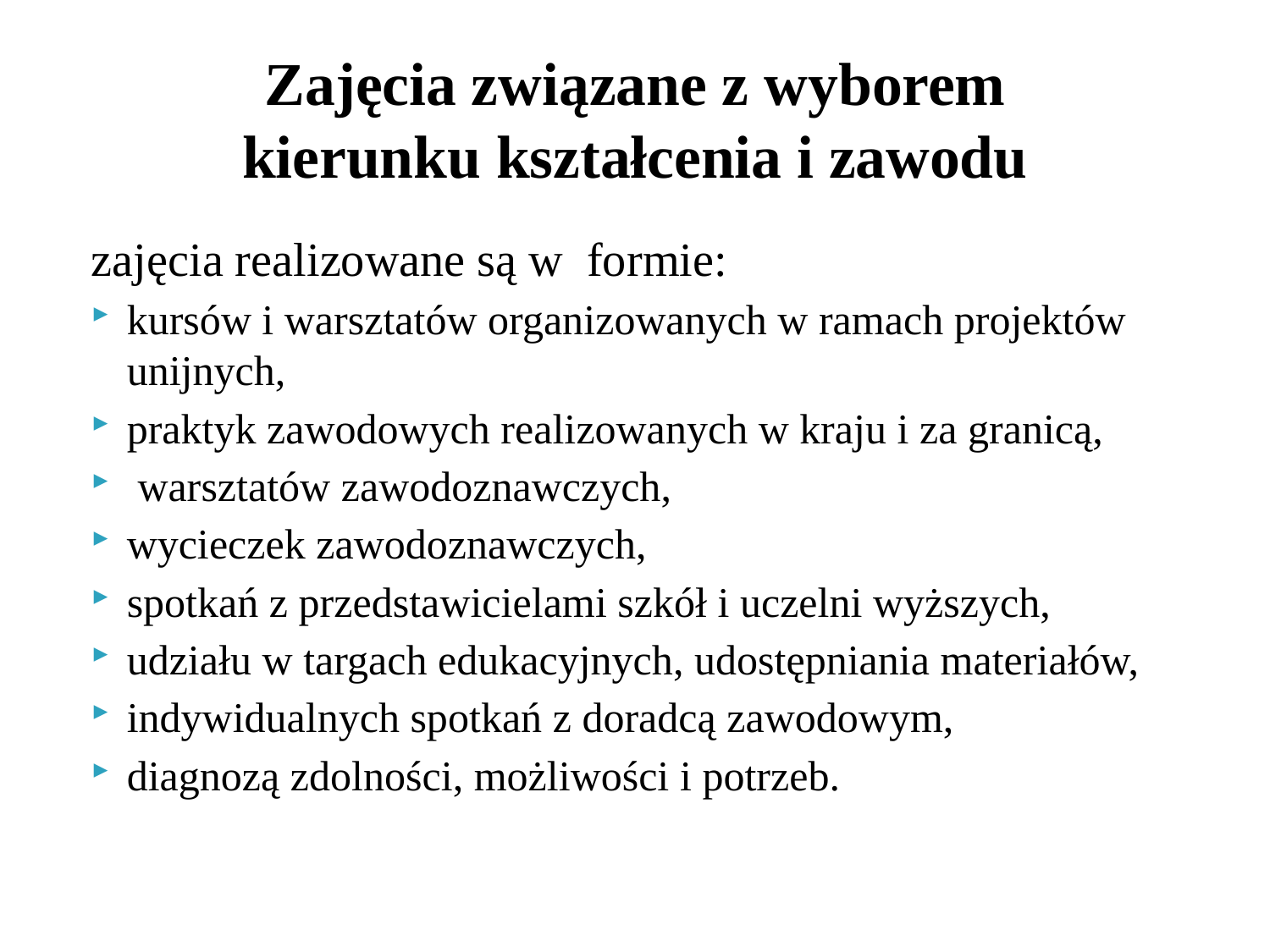

# Zajęcia związane z wyborem kierunku kształcenia i zawodu
zajęcia realizowane są w  formie:
kursów i warsztatów organizowanych w ramach projektów unijnych,
praktyk zawodowych realizowanych w kraju i za granicą,
 warsztatów zawodoznawczych,
wycieczek zawodoznawczych,
spotkań z przedstawicielami szkół i uczelni wyższych,
udziału w targach edukacyjnych, udostępniania materiałów,
indywidualnych spotkań z doradcą zawodowym,
diagnozą zdolności, możliwości i potrzeb.